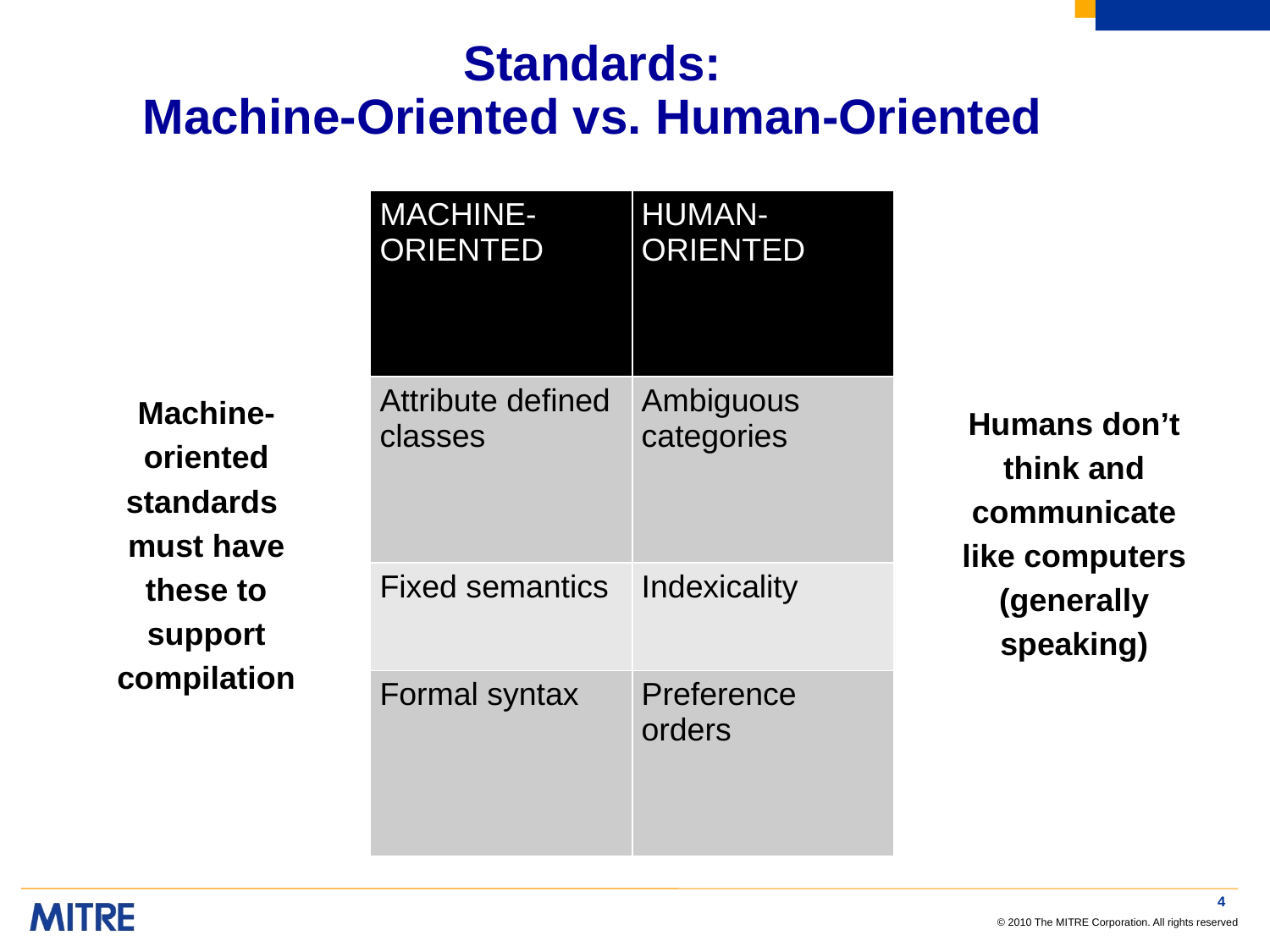

# Standards: Machine-Oriented vs. Human-Oriented
| MACHINE-ORIENTED | HUMAN-ORIENTED |
| --- | --- |
| Attribute defined classes | Ambiguous categories |
| Fixed semantics | Indexicality |
| Formal syntax | Preference orders |
Machine-oriented standards
must have these to support compilation

Humans don’t think and communicate like computers (generally speaking)

4